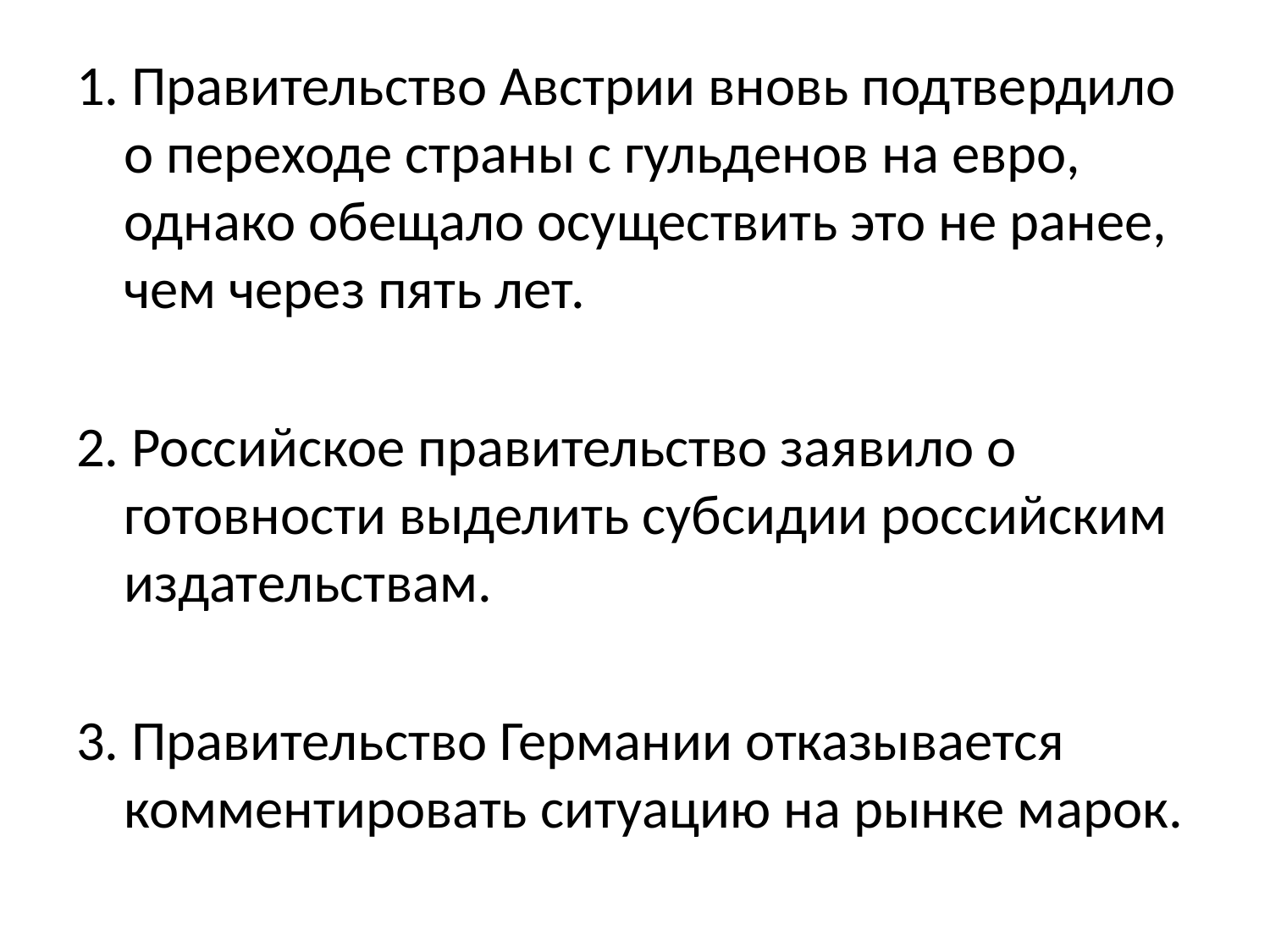

1. Правительство Австрии вновь подтвердило о переходе страны с гульденов на евро, однако обещало осуществить это не ранее, чем через пять лет.

2. Российское правительство заявило о готовности выделить субсидии российским издательствам.

3. Правительство Германии отказывается комментировать ситуацию на рынке марок.